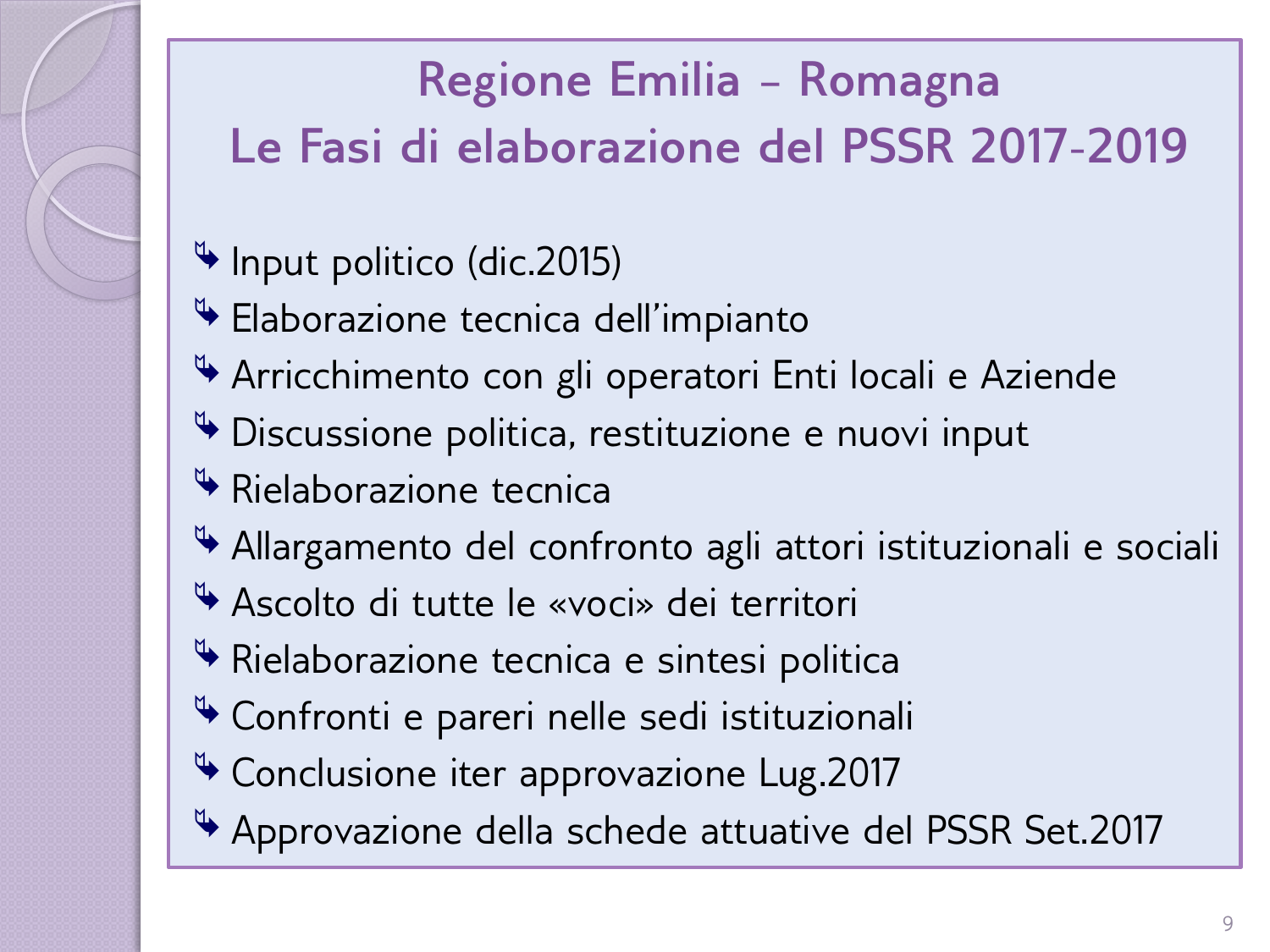

Regione Emilia – Romagna
Le Fasi di elaborazione del PSSR 2017-2019

Input politico (dic.2015)
Elaborazione tecnica dell’impianto
Arricchimento con gli operatori Enti locali e Aziende
Discussione politica, restituzione e nuovi input
Rielaborazione tecnica
Allargamento del confronto agli attori istituzionali e sociali
Ascolto di tutte le «voci» dei territori
Rielaborazione tecnica e sintesi politica
Confronti e pareri nelle sedi istituzionali
Conclusione iter approvazione Lug.2017
Approvazione della schede attuative del PSSR Set.2017
9